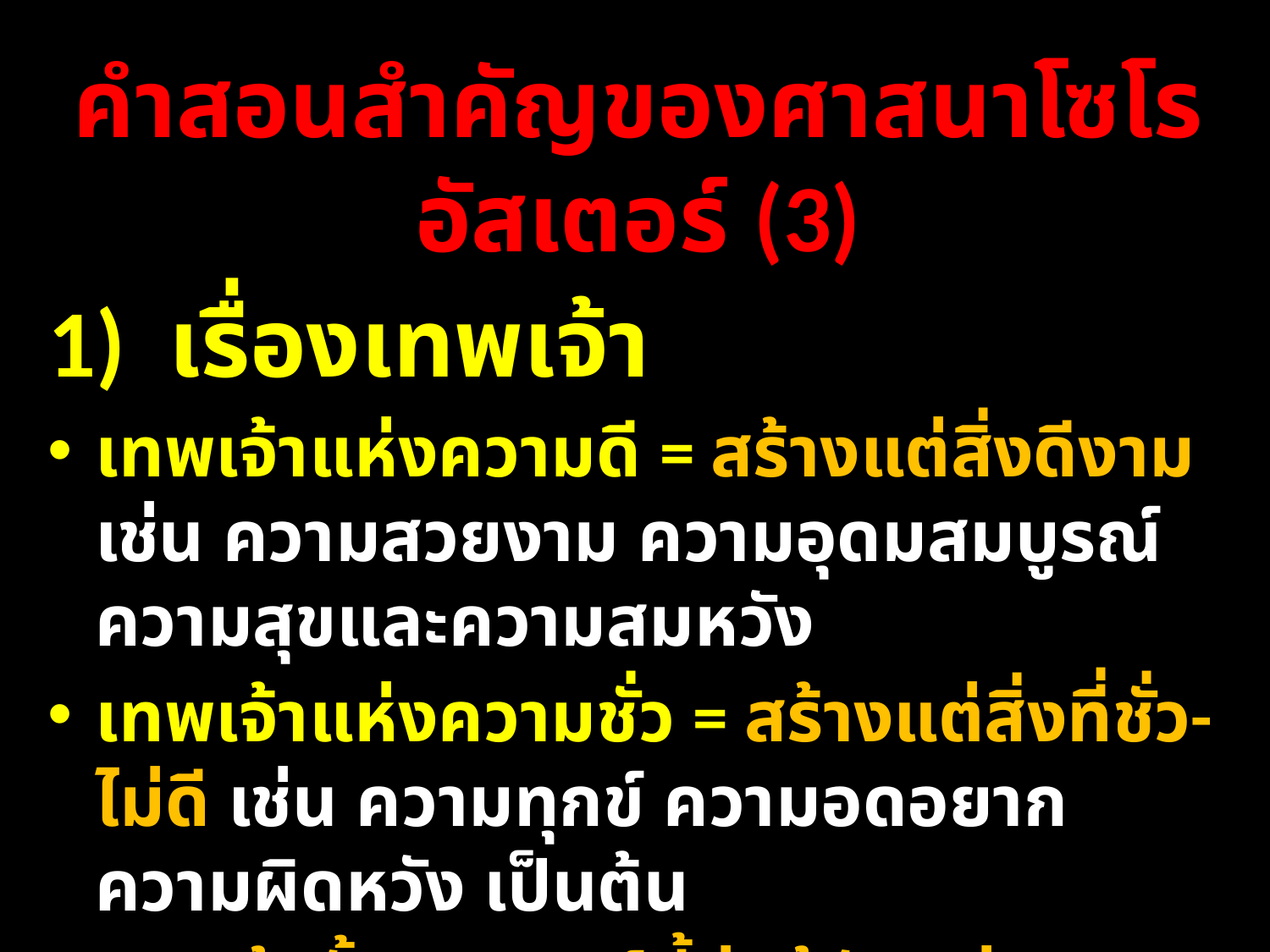

คำสอนสำคัญของศาสนาโซโรอัสเตอร์ (3)
1)  เรื่องเทพเจ้า
เทพเจ้าแห่งความดี = สร้างแต่สิ่งดีงาม เช่น ความสวยงาม ความอุดมสมบูรณ์ ความสุขและความสมหวัง
เทพเจ้าแห่งความชั่ว = สร้างแต่สิ่งที่ชั่ว-ไม่ดี เช่น ความทุกข์ ความอดอยาก ความผิดหวัง เป็นต้น
เทพเจ้าทั้งสององค์นี้ต่อสู้กันอยู่ตลอดเวลา ด้วยเหตุนี้ ในโลกจึงมีของคู่กันตลอดเวลา ระหว่างความดี/ความชั่ว + ความมืด/ความสว่าง + ความสุข/ความทุกข์ ฯลฯ